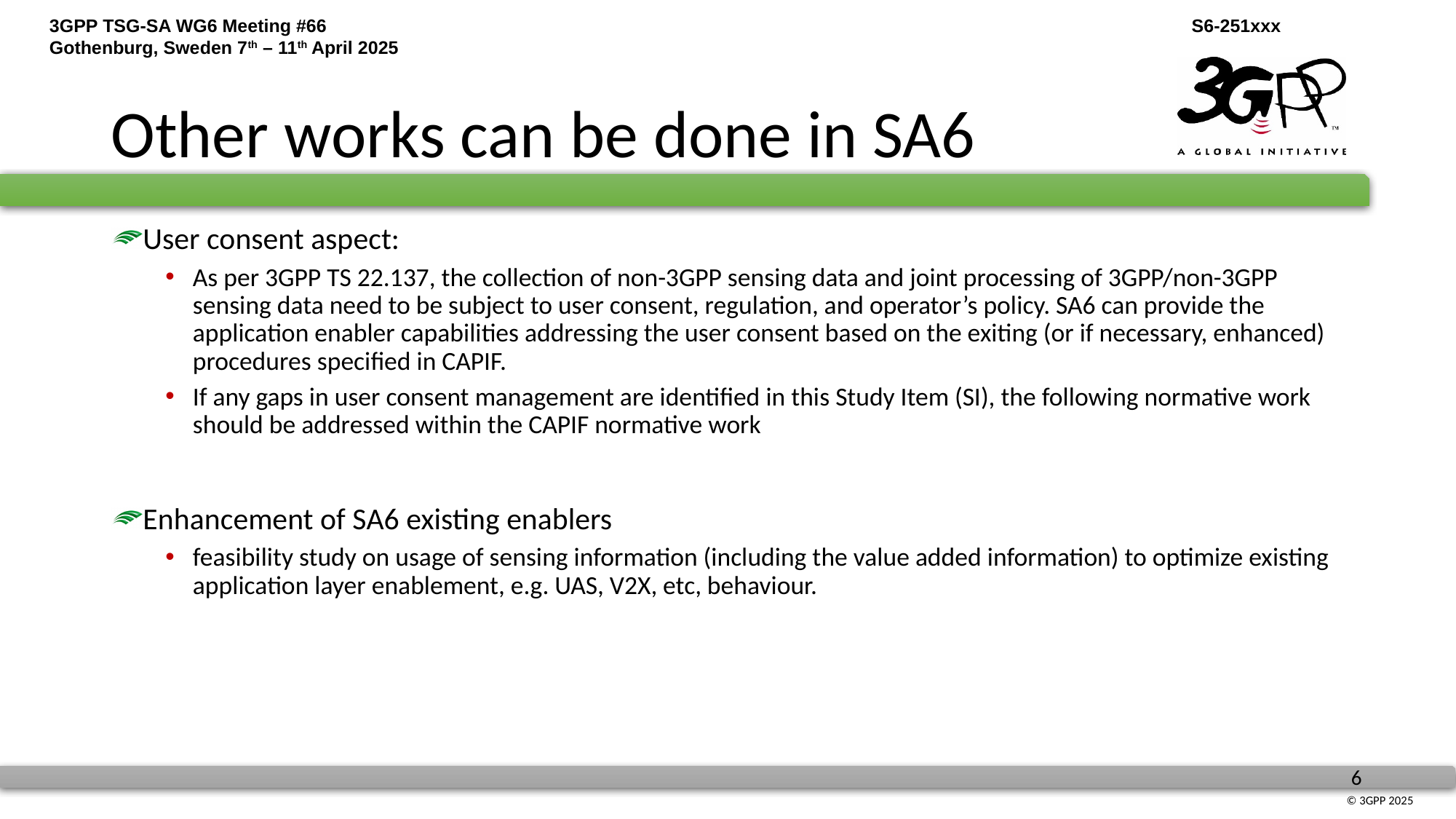

# Other works can be done in SA6
User consent aspect:
As per 3GPP TS 22.137, the collection of non-3GPP sensing data and joint processing of 3GPP/non-3GPP sensing data need to be subject to user consent, regulation, and operator’s policy. SA6 can provide the application enabler capabilities addressing the user consent based on the exiting (or if necessary, enhanced) procedures specified in CAPIF.
If any gaps in user consent management are identified in this Study Item (SI), the following normative work should be addressed within the CAPIF normative work

Enhancement of SA6 existing enablers
feasibility study on usage of sensing information (including the value added information) to optimize existing application layer enablement, e.g. UAS, V2X, etc, behaviour.